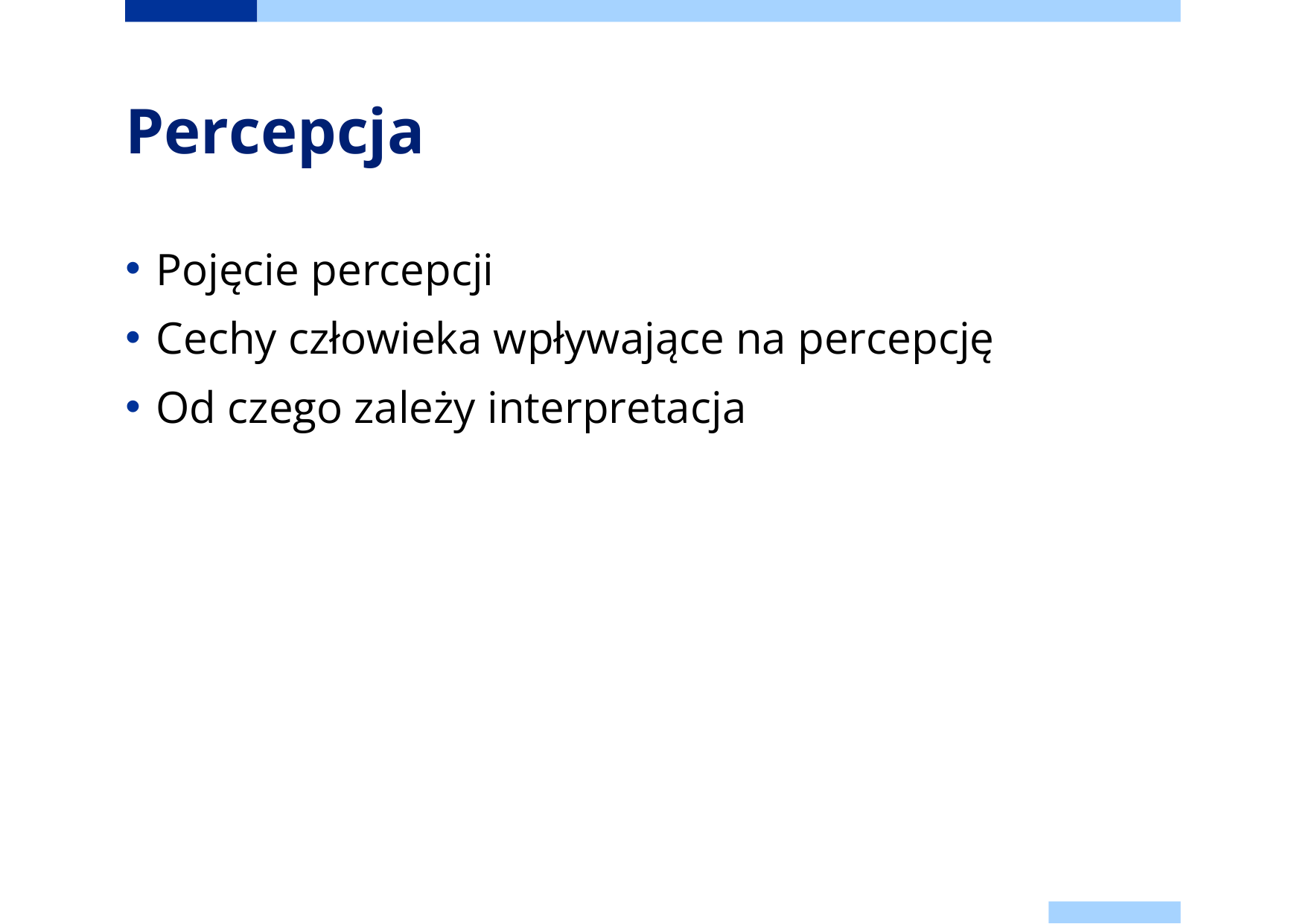

# Percepcja
Pojęcie percepcji
Cechy człowieka wpływające na percepcję
Od czego zależy interpretacja